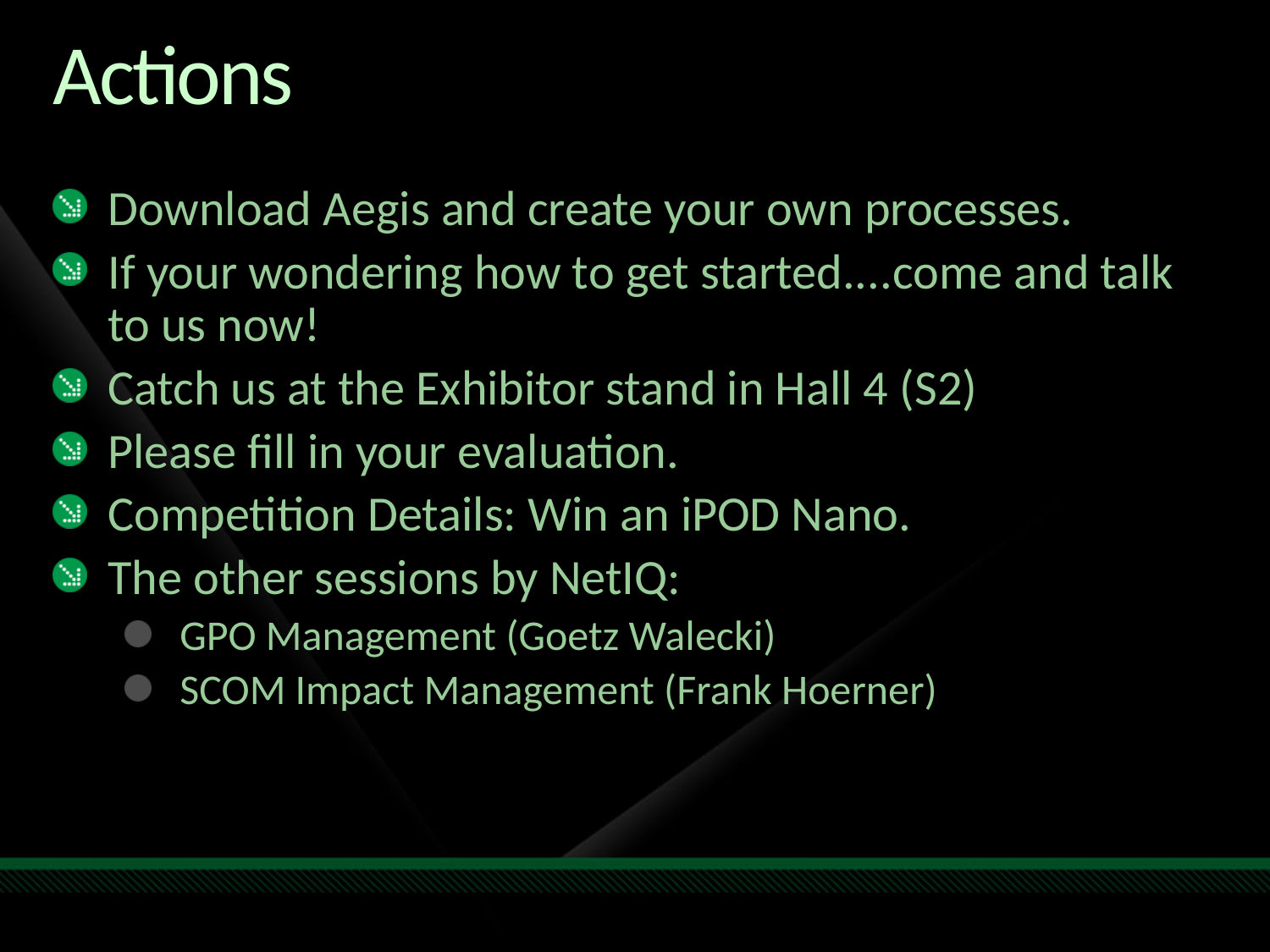

# Actions

Download Aegis and create your own processes.
If your wondering how to get started....come and talk to us now!
Catch us at the Exhibitor stand in Hall 4 (S2)
Please fill in your evaluation.
Competition Details: Win an iPOD Nano.
The other sessions by NetIQ:
GPO Management (Goetz Walecki)
SCOM Impact Management (Frank Hoerner)